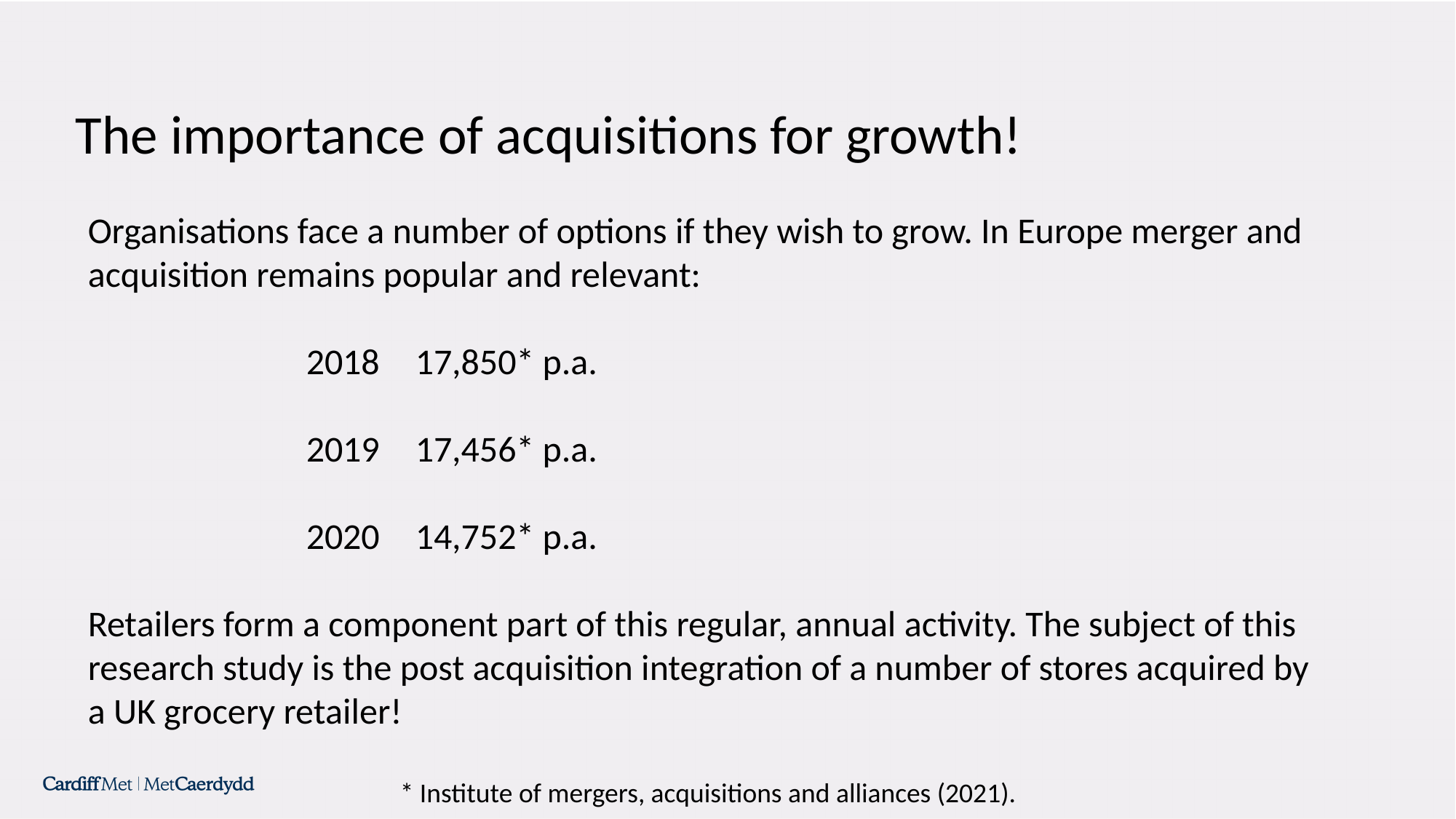

# The importance of acquisitions for growth!
Organisations face a number of options if they wish to grow. In Europe merger and acquisition remains popular and relevant:

		2018	17,850* p.a.

		2019	17,456* p.a.

		2020	14,752* p.a.

Retailers form a component part of this regular, annual activity. The subject of this research study is the post acquisition integration of a number of stores acquired by a UK grocery retailer!

* Institute of mergers, acquisitions and alliances (2021).

* Institute of Mergers, Acquisitions and Alliances (2021)